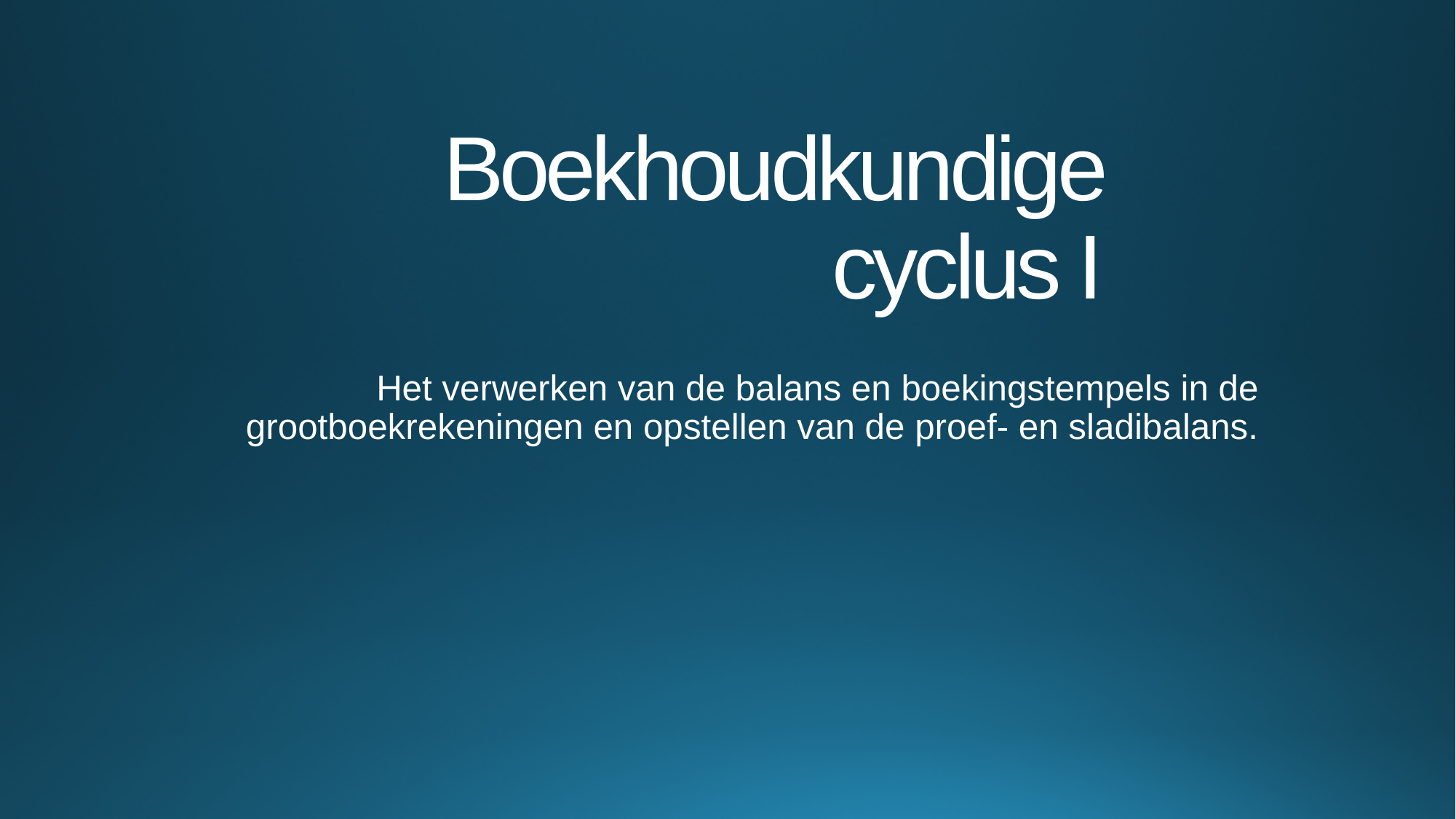

# Boekhoudkundige cyclus I
Het verwerken van de balans en boekingstempels in de grootboekrekeningen en opstellen van de proef- en sladibalans.